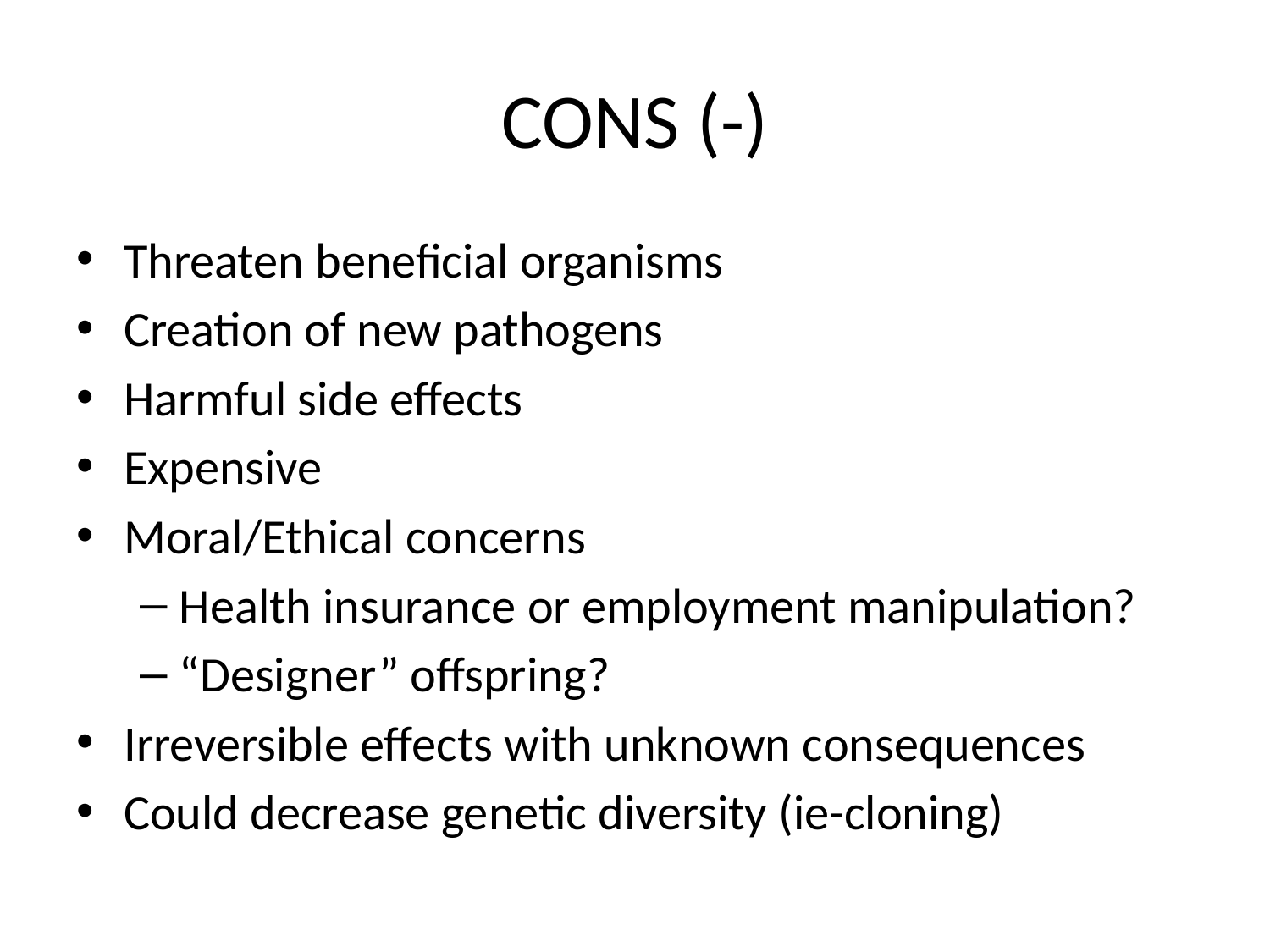

# CONS (-)
Threaten beneficial organisms
Creation of new pathogens
Harmful side effects
Expensive
Moral/Ethical concerns
Health insurance or employment manipulation?
“Designer” offspring?
Irreversible effects with unknown consequences
Could decrease genetic diversity (ie-cloning)